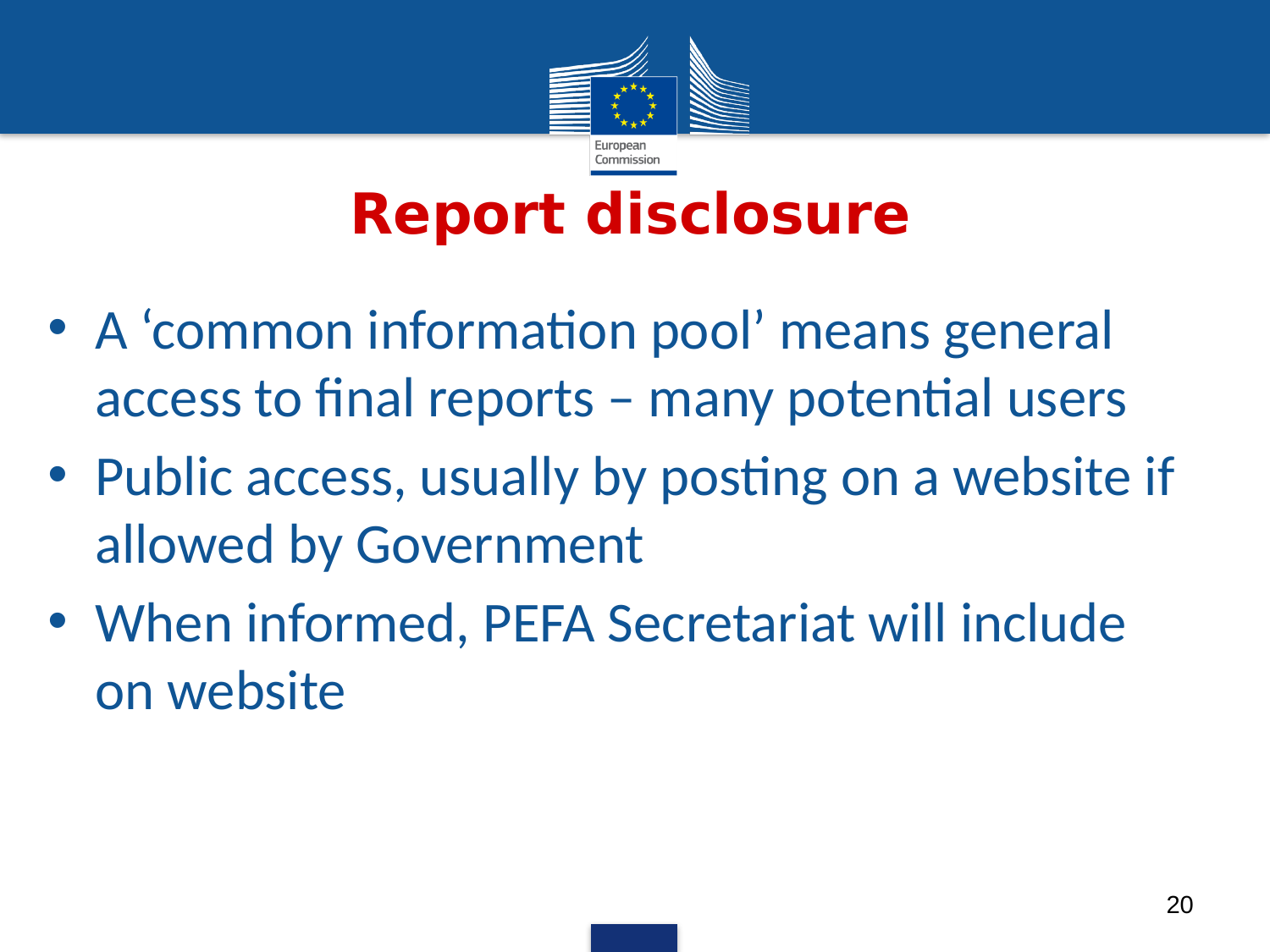

# Report disclosure
A ‘common information pool’ means general access to final reports – many potential users
Public access, usually by posting on a website if allowed by Government
When informed, PEFA Secretariat will include on website

20